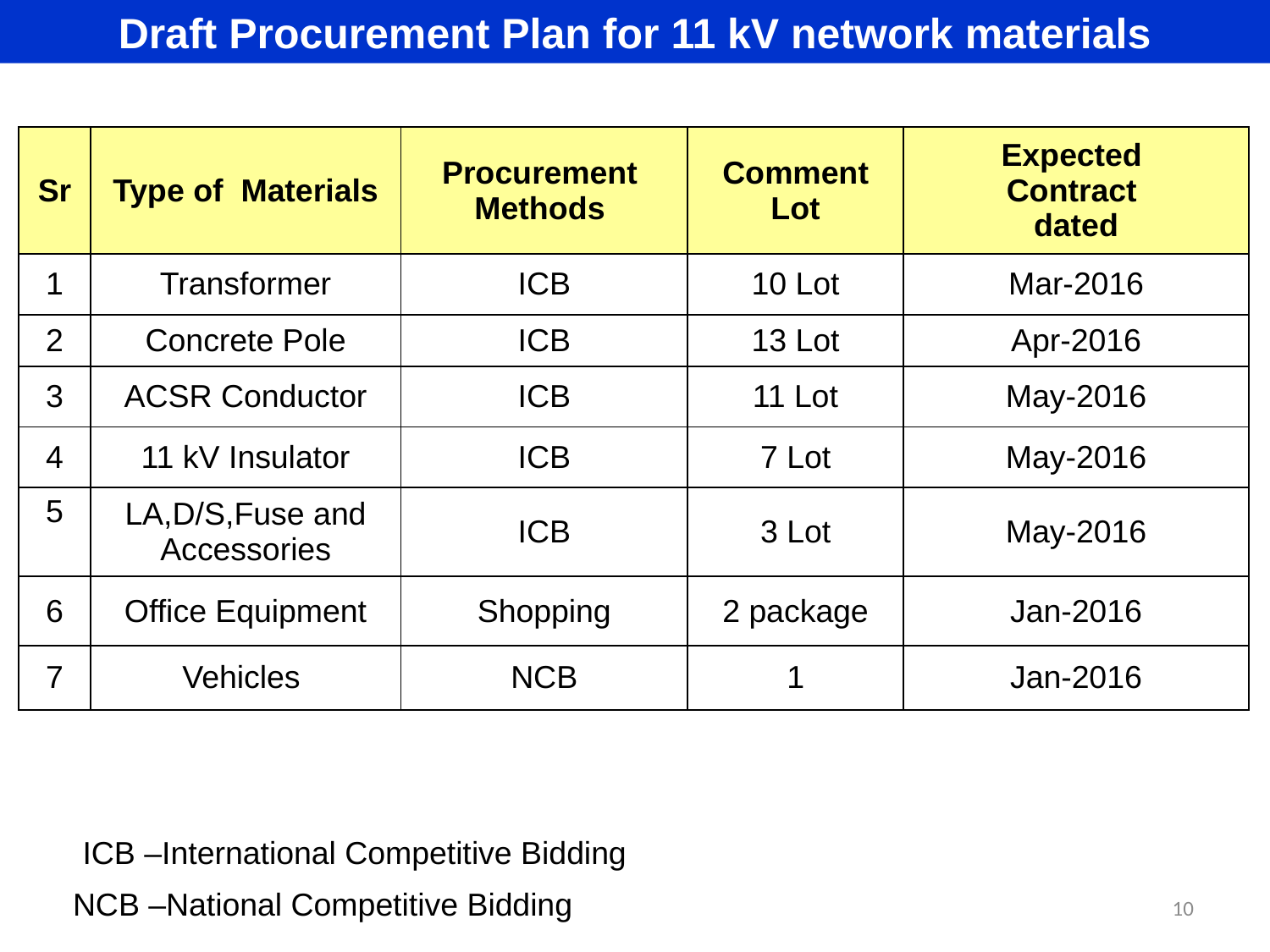

Draft Procurement Plan for 11 kV network materials
| Sr | Type of Materials | Procurement Methods | Comment Lot | Expected Contract dated |
| --- | --- | --- | --- | --- |
| 1 | Transformer | ICB | 10 Lot | Mar-2016 |
| 2 | Concrete Pole | ICB | 13 Lot | Apr-2016 |
| 3 | ACSR Conductor | ICB | 11 Lot | May-2016 |
| 4 | 11 kV Insulator | ICB | 7 Lot | May-2016 |
| 5 | LA,D/S,Fuse and Accessories | ICB | 3 Lot | May-2016 |
| 6 | Office Equipment | Shopping | 2 package | Jan-2016 |
| 7 | Vehicles | NCB | 1 | Jan-2016 |
ICB –International Competitive Bidding
NCB –National Competitive Bidding
10